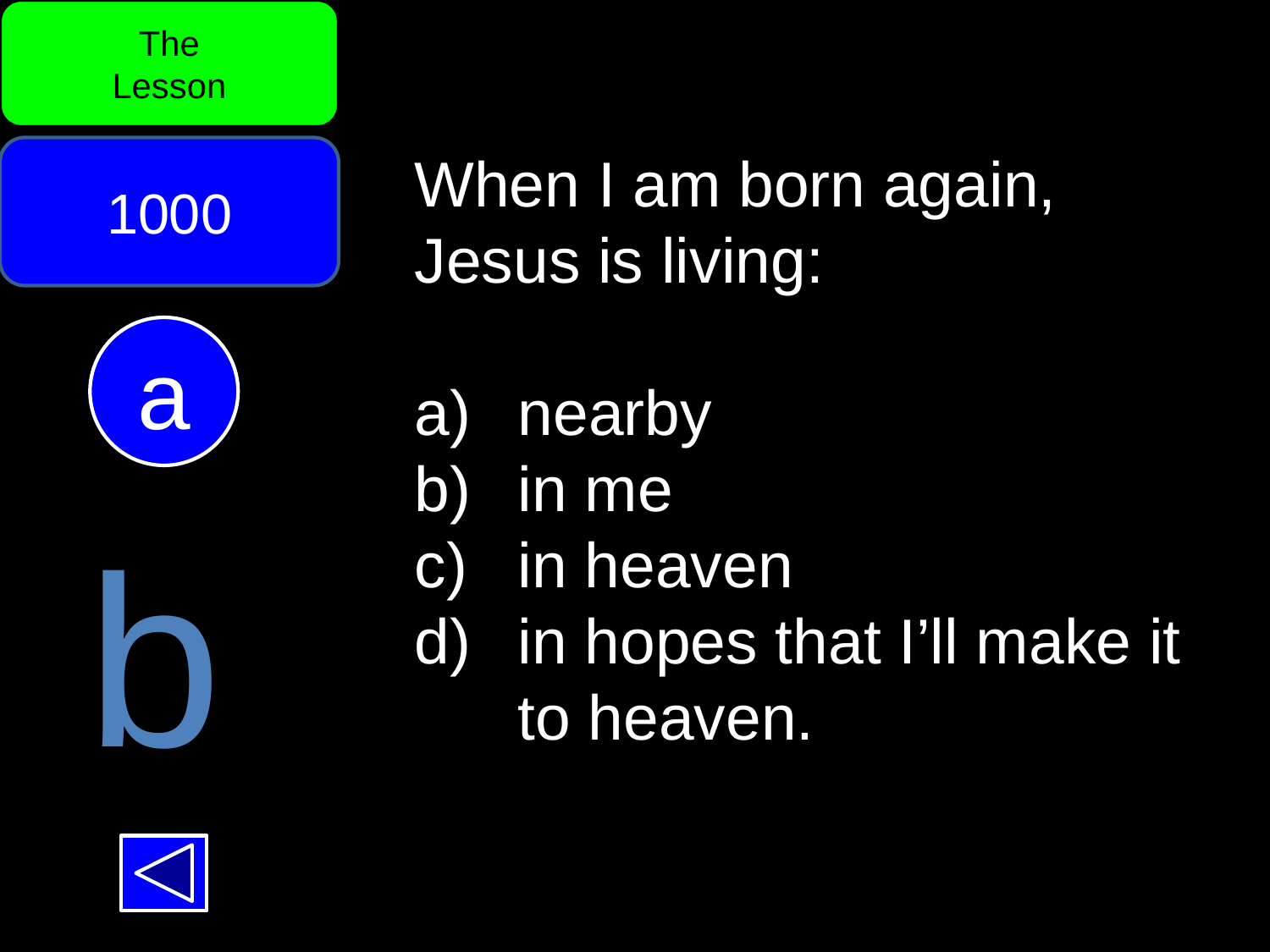

The
Lesson
1000
When I am born again, Jesus is living:

nearby
in me
in heaven
in hopes that I’ll make it to heaven.
a
b